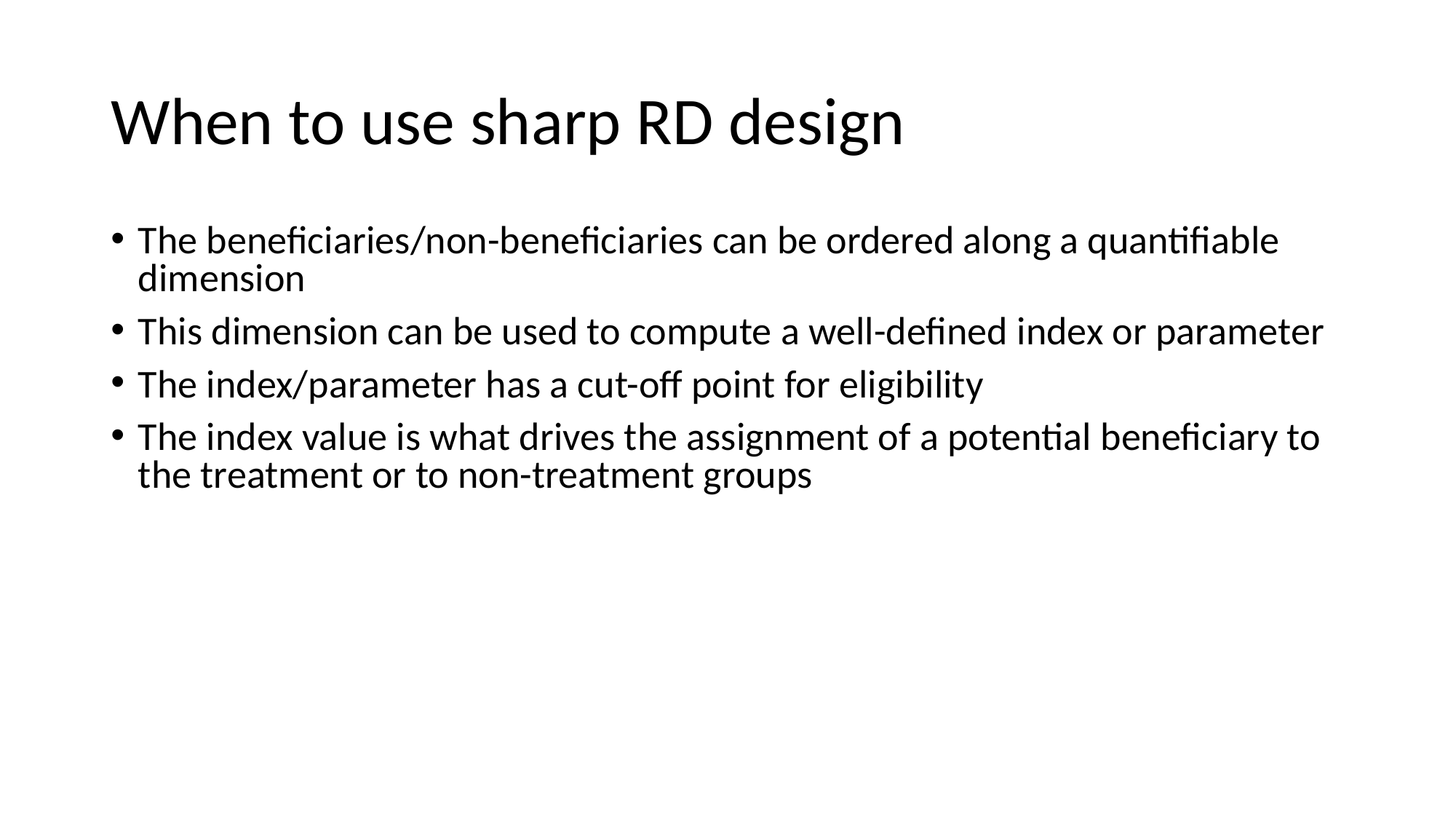

# When to use sharp RD design
The beneficiaries/non-beneficiaries can be ordered along a quantifiable dimension
This dimension can be used to compute a well-defined index or parameter
The index/parameter has a cut-off point for eligibility
The index value is what drives the assignment of a potential beneficiary to the treatment or to non-treatment groups